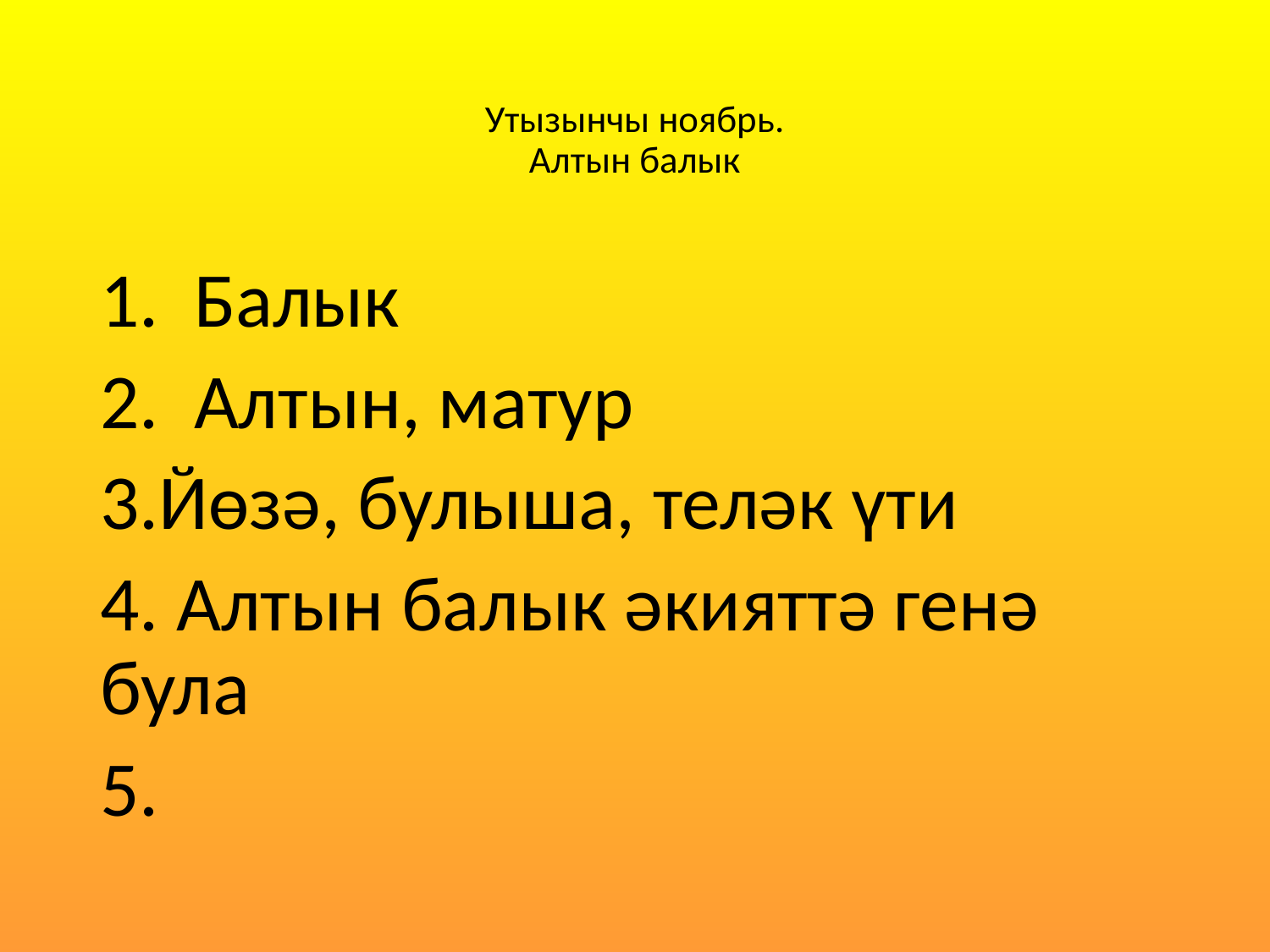

# Утызынчы ноябрь. Алтын балык
1.  Балык
2.  Алтын, матур
3.Йөзә, булыша, теләк үти
4. Алтын балык әкияттә генә була
5.